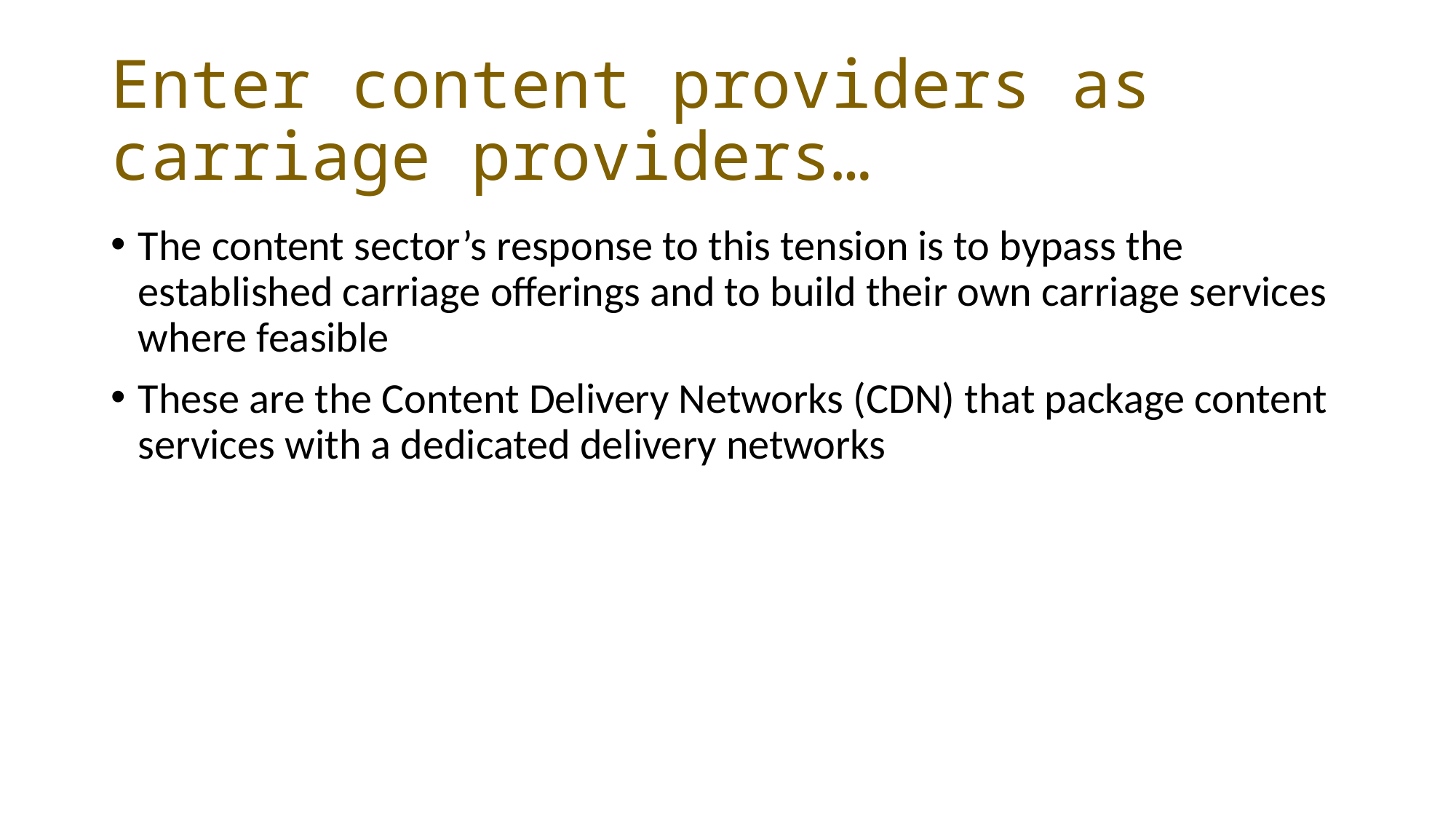

# Enter content providers as carriage providers…
The content sector’s response to this tension is to bypass the established carriage offerings and to build their own carriage services where feasible
These are the Content Delivery Networks (CDN) that package content services with a dedicated delivery networks